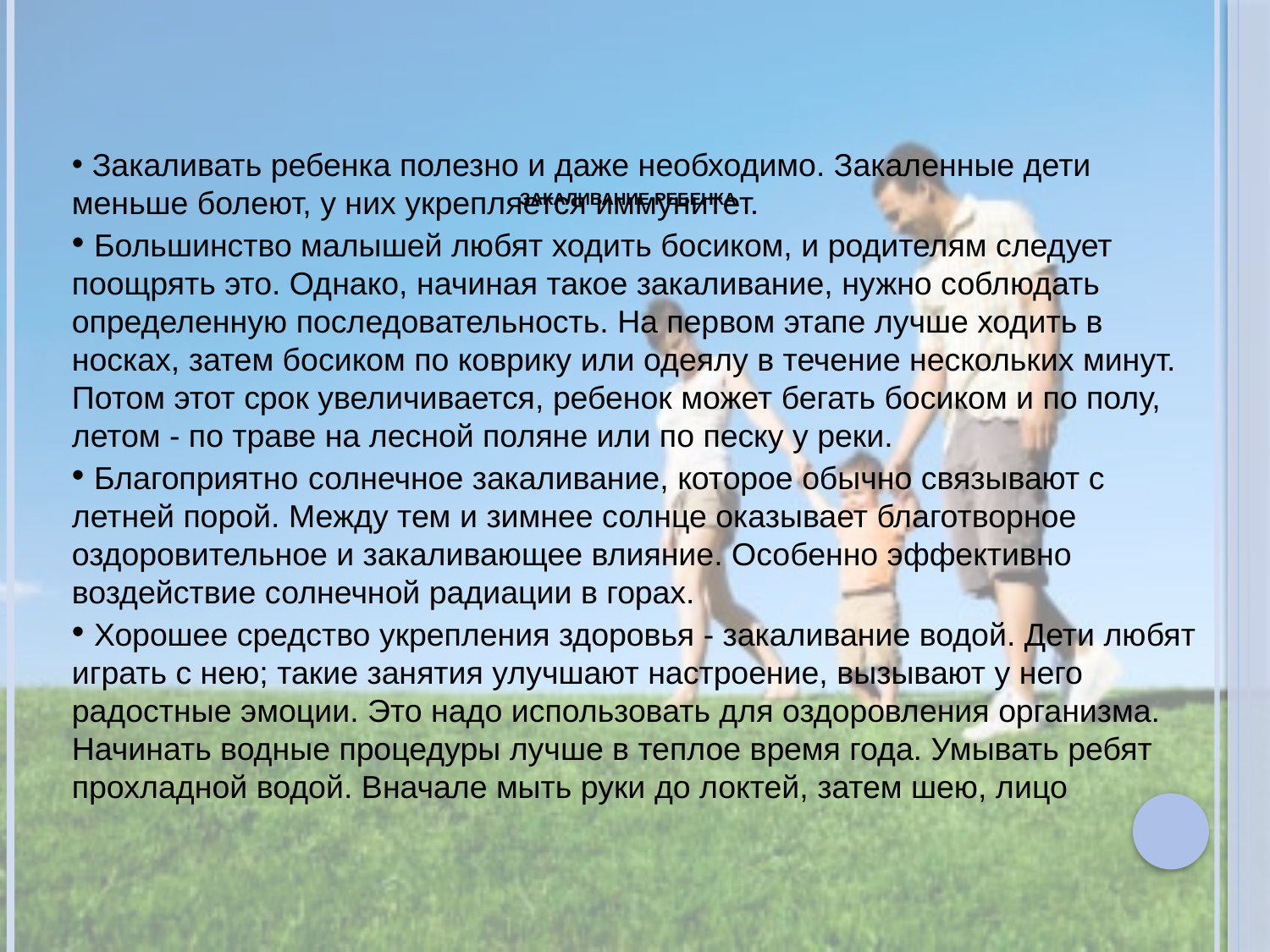

Закаливать ребенка полезно и даже необходимо. Закаленные дети меньше болеют, у них укрепляется иммунитет.
 Большинство малышей любят ходить босиком, и родителям следует поощрять это. Однако, начиная такое закаливание, нужно соблюдать определенную последовательность. На первом этапе лучше ходить в носках, затем босиком по коврику или одеялу в течение нескольких минут. Потом этот срок увеличивается, ребенок может бегать босиком и по полу, летом - по траве на лесной поляне или по песку у реки.
 Благоприятно солнечное закаливание, которое обычно связывают с летней порой. Между тем и зимнее солнце оказывает благотворное оздоровительное и закаливающее влияние. Особенно эффективно воздействие солнечной радиации в горах.
 Хорошее средство укрепления здоровья - закаливание водой. Дети любят играть с нею; такие занятия улучшают настроение, вызывают у него радостные эмоции. Это надо использовать для оздоровления организма. Начинать водные процедуры лучше в теплое время года. Умывать ребят прохладной водой. Вначале мыть руки до локтей, затем шею, лицо
# Закаливание ребенка